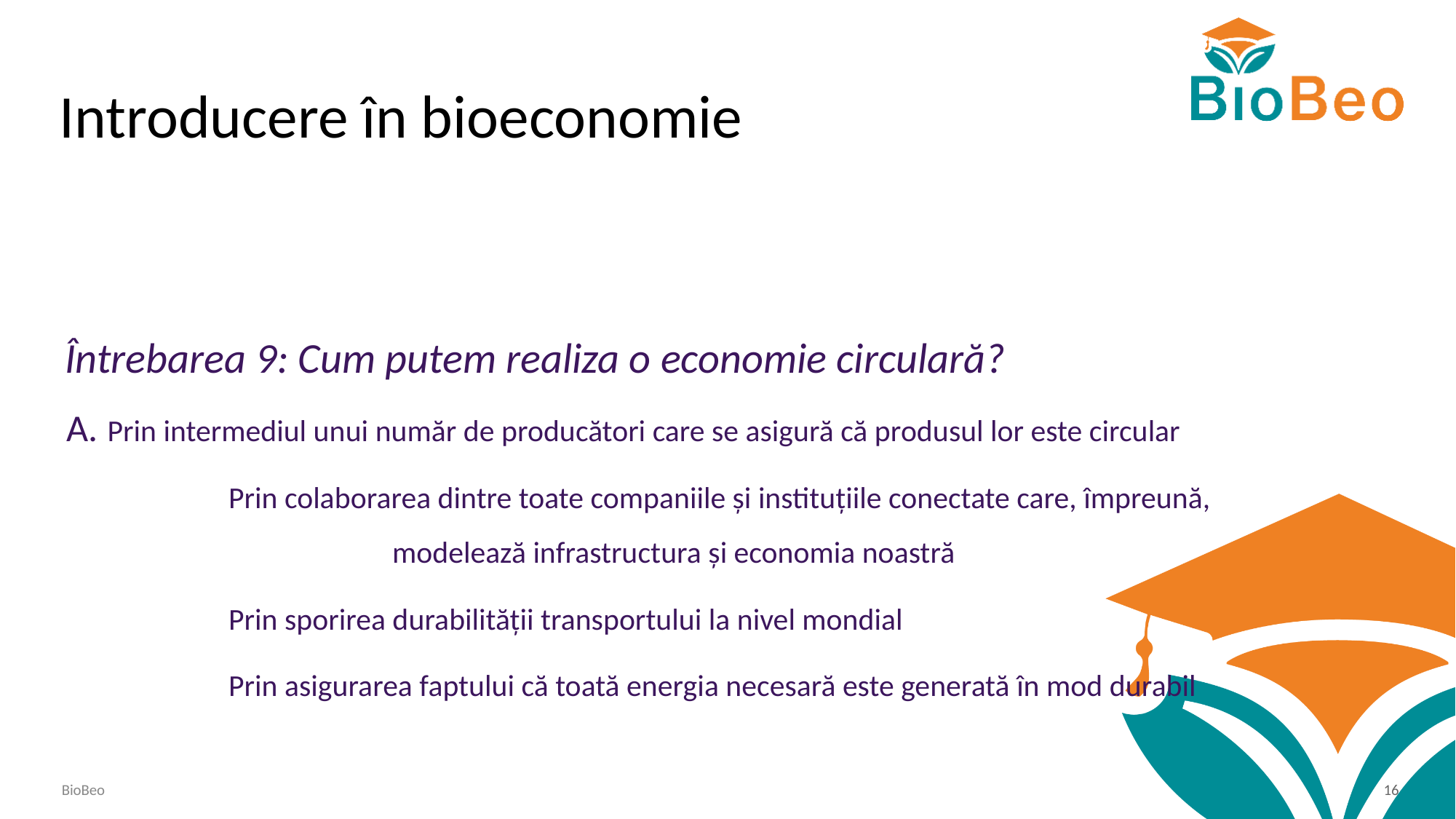

# Introducere în bioeconomie
Întrebarea 9: Cum putem realiza o economie circulară?
Prin intermediul unui număr de producători care se asigură că produsul lor este circular
Prin colaborarea dintre toate companiile și instituțiile conectate care, împreună, 				modelează infrastructura și economia noastră
Prin sporirea durabilității transportului la nivel mondial
Prin asigurarea faptului că toată energia necesară este generată în mod durabil
BioBeo
16